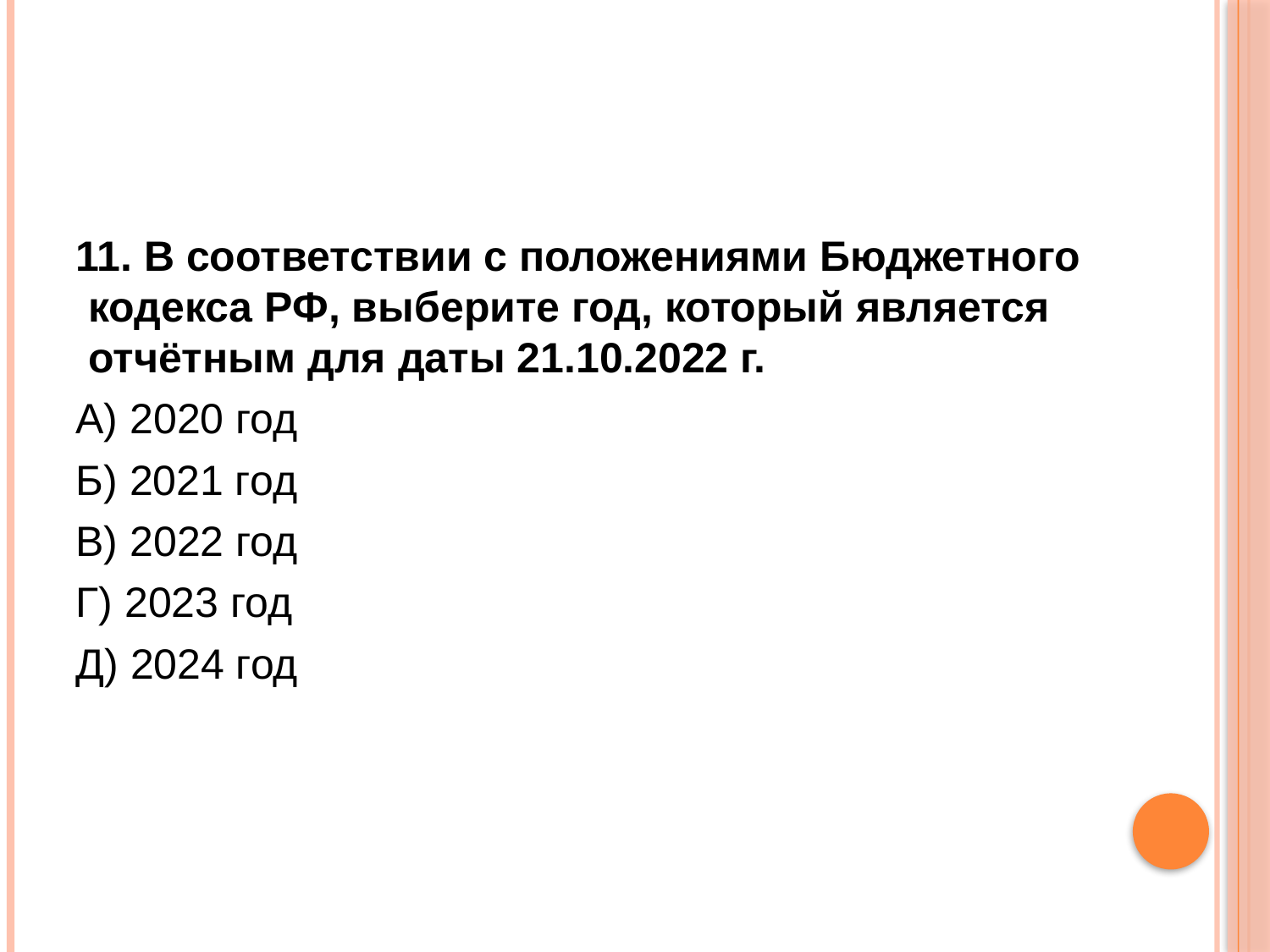

#
11. В соответствии с положениями Бюджетного кодекса РФ, выберите год, который является отчётным для даты 21.10.2022 г.
А) 2020 год
Б) 2021 год
В) 2022 год
Г) 2023 год
Д) 2024 год